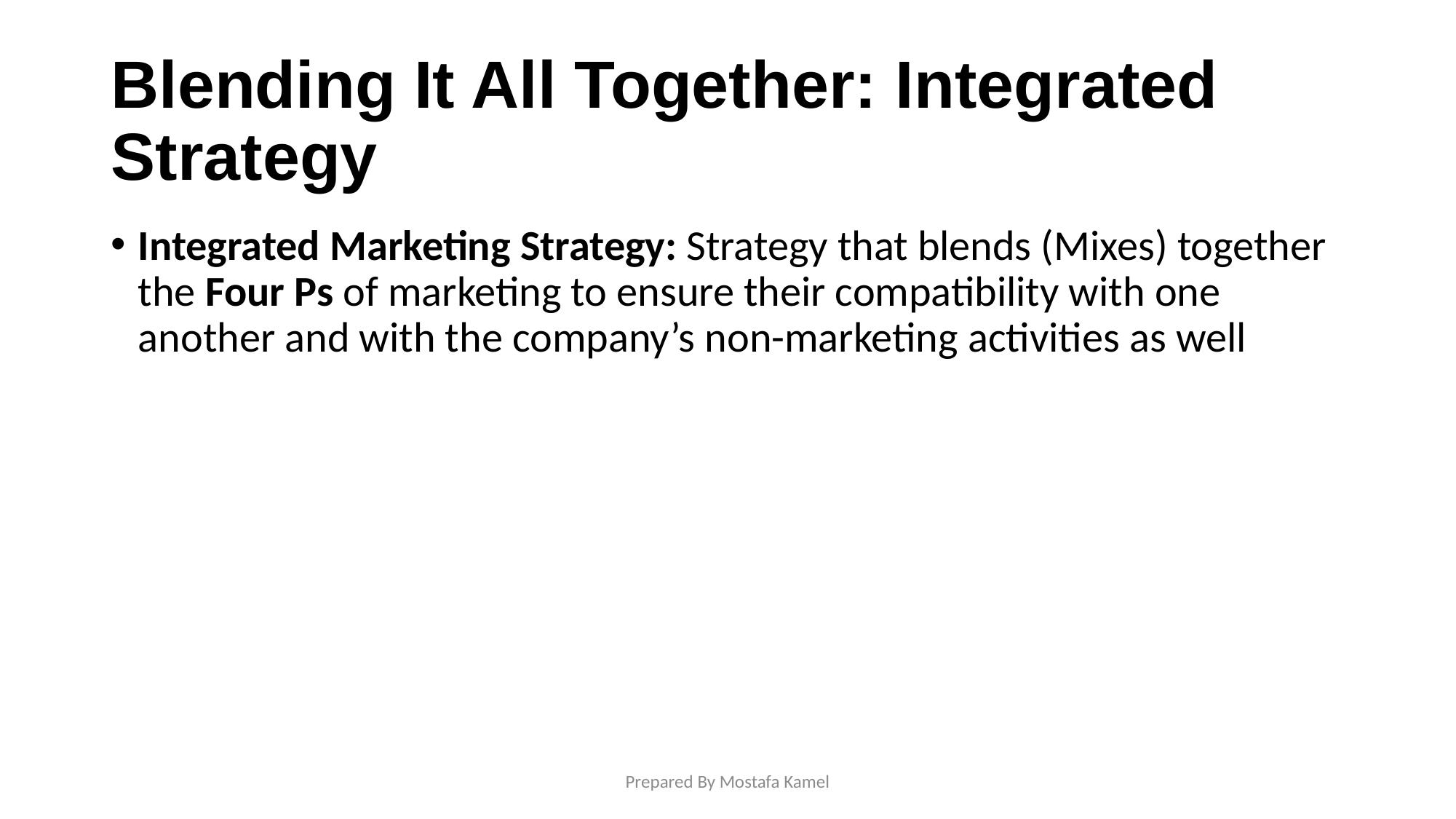

# Blending It All Together: Integrated Strategy
Integrated Marketing Strategy: Strategy that blends (Mixes) together the Four Ps of marketing to ensure their compatibility with one another and with the company’s non-marketing activities as well
Prepared By Mostafa Kamel